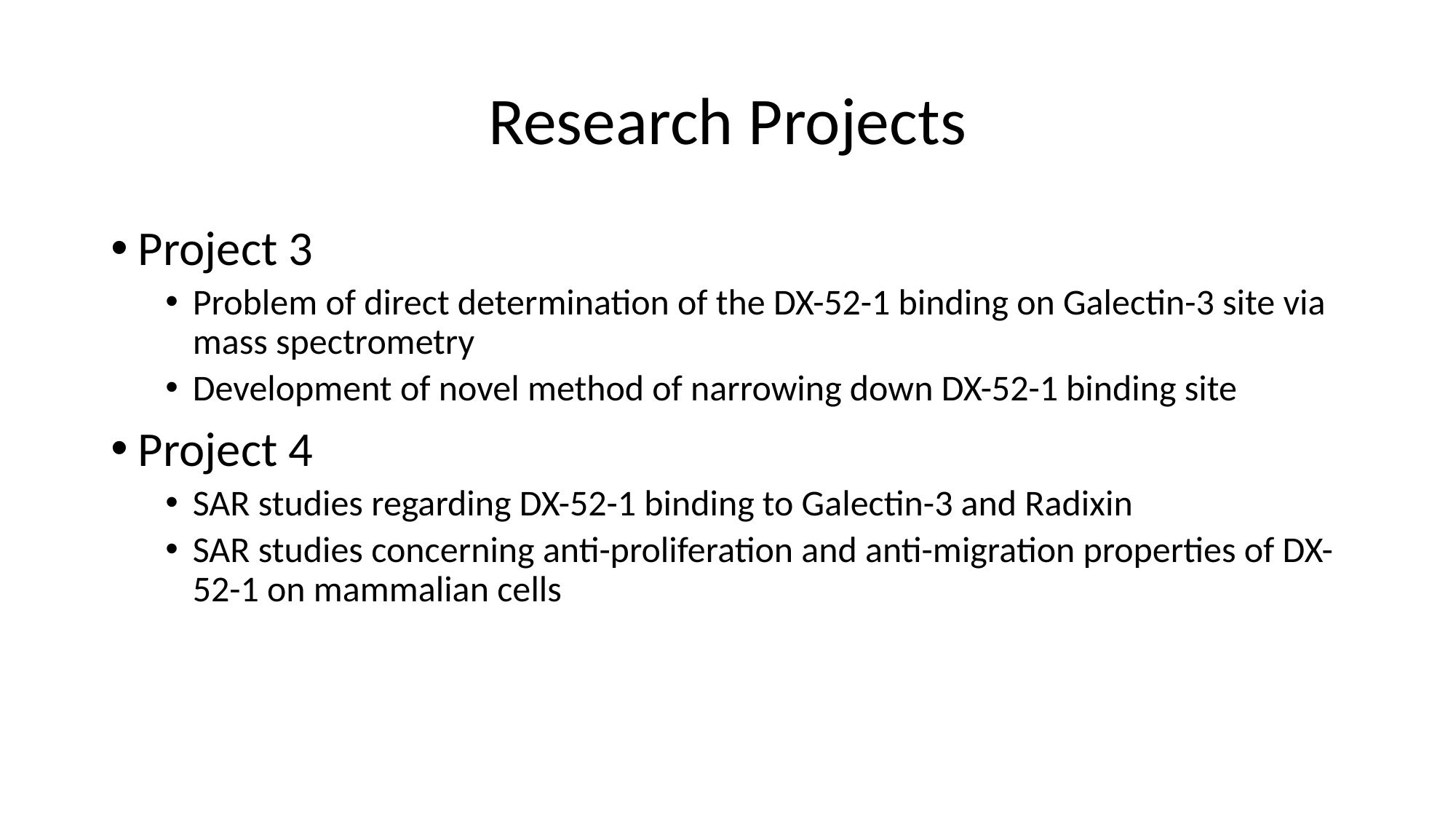

# Research Projects
Project 3
Problem of direct determination of the DX-52-1 binding on Galectin-3 site via mass spectrometry
Development of novel method of narrowing down DX-52-1 binding site
Project 4
SAR studies regarding DX-52-1 binding to Galectin-3 and Radixin
SAR studies concerning anti-proliferation and anti-migration properties of DX-52-1 on mammalian cells